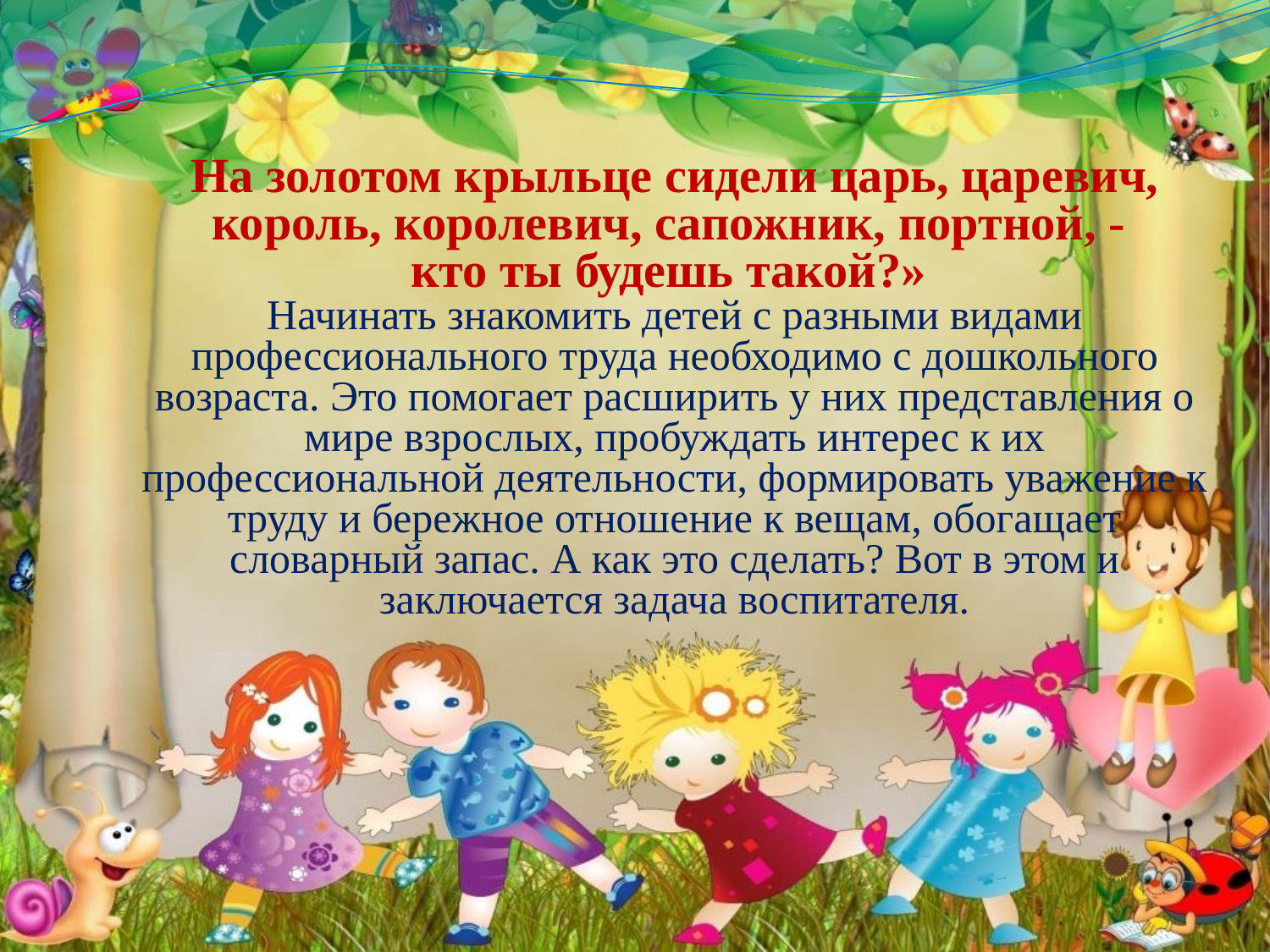

На золотом крыльце сидели царь, царевич, король, королевич, сапожник, портной, -
кто ты будешь такой?»
Начинать знакомить детей с разными видами профессионального труда необходимо с дошкольного возраста. Это помогает расширить у них представления о мире взрослых, пробуждать интерес к их профессиональной деятельности, формировать уважение к труду и бережное отношение к вещам, обогащает словарный запас. А как это сделать? Вот в этом и заключается задача воспитателя.